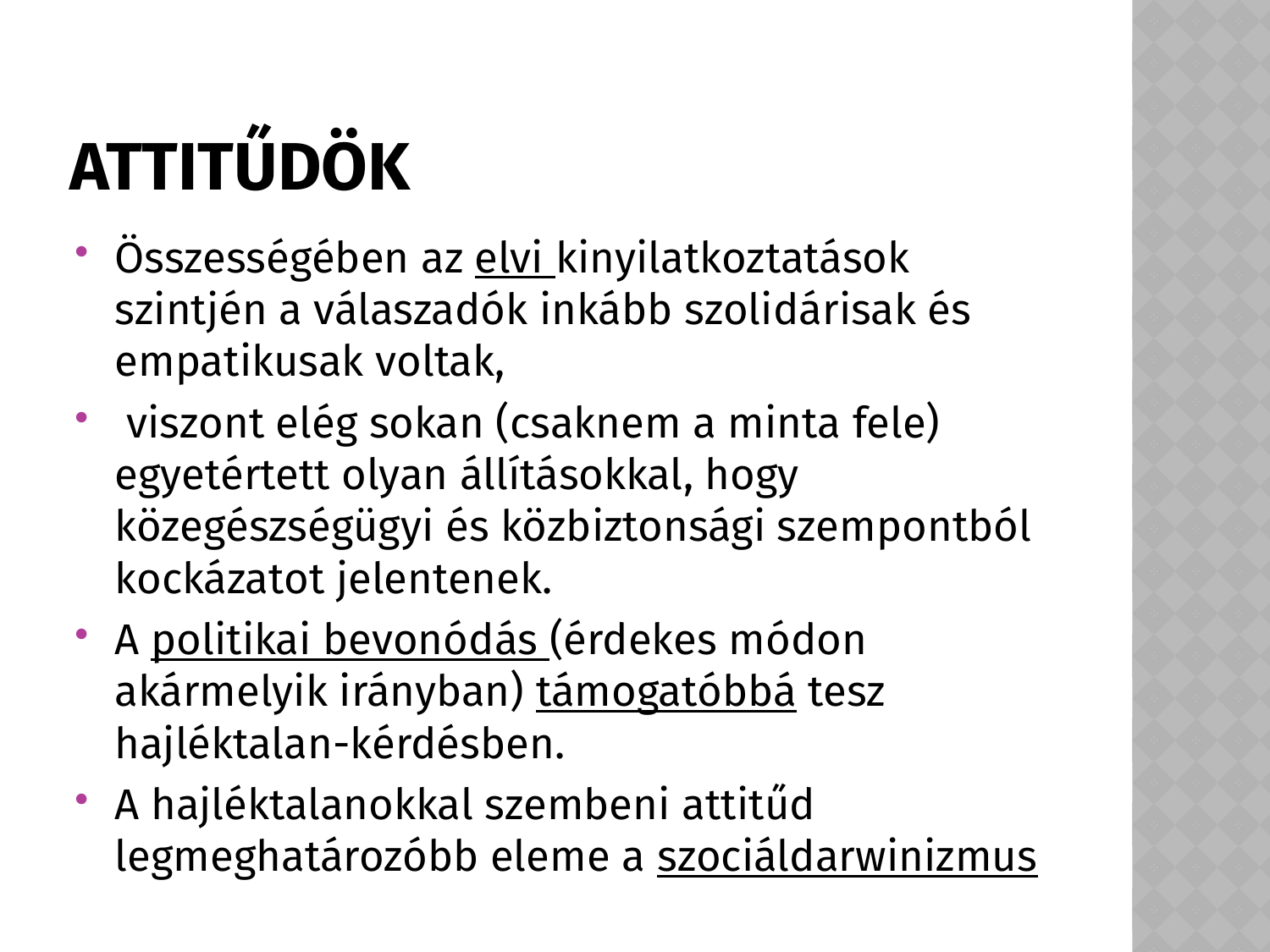

# Attitűdök
Összességében az elvi kinyilatkoztatások szintjén a válaszadók inkább szolidárisak és empatikusak voltak,
 viszont elég sokan (csaknem a minta fele) egyetértett olyan állításokkal, hogy közegészségügyi és közbiztonsági szempontból kockázatot jelentenek.
A politikai bevonódás (érdekes módon akármelyik irányban) támogatóbbá tesz hajléktalan-kérdésben.
A hajléktalanokkal szembeni attitűd legmeghatározóbb eleme a szociáldarwinizmus